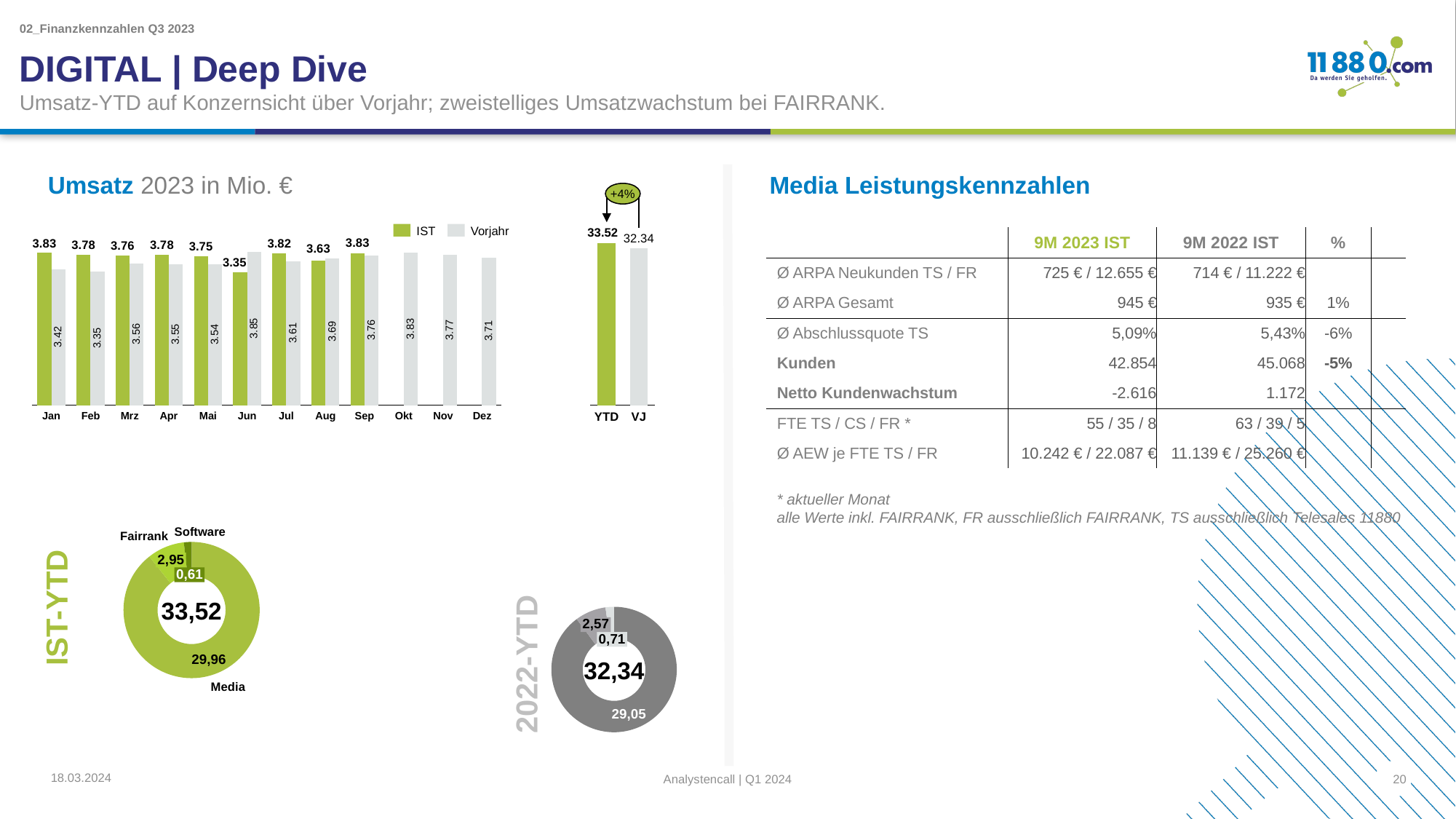

02_Finanzkennzahlen Q3 2023
DIGITAL | Deep Dive
Umsatz-YTD auf Konzernsicht über Vorjahr; zweistelliges Umsatzwachstum bei FAIRRANK.
Umsatz 2023 in Mio. €
Media Leistungskennzahlen
+4%

### Chart

| Category |  |
|---|---|
IST
Vorjahr

|  | 9M 2023 IST | 9M 2022 IST | % |  |
| --- | --- | --- | --- | --- |
| Ø ARPA Neukunden TS / FR | 725 € / 12.655 € | 714 € / 11.222 € |  |  |
| Ø ARPA Gesamt | 945 € | 935 € | 1% |  |
| Ø Abschlussquote TS | 5,09% | 5,43% | -6% |  |
| Kunden | 42.854 | 45.068 | -5% |  |
| Netto Kundenwachstum | -2.616 | 1.172 |  |  |
| FTE TS / CS / FR \* | 55 / 35 / 8 | 63 / 39 / 5 |  |  |
| Ø AEW je FTE TS / FR | 10.242 € / 22.087 € | 11.139 € / 25.260 € |  |  |

### Chart

| Category |  |  |
|---|---|---|
Jan
Feb
Mrz
Apr
Mai
Jun
Jul
Aug
Sep
Okt
Nov
Dez
YTD
VJ
* aktueller Monat
alle Werte inkl. FAIRRANK, FR ausschließlich FAIRRANK, TS ausschließlich Telesales 11880

Software
Fairrank

### Chart

| Category |  |
|---|---|
2,95
0,61
IST-YTD
33,52

### Chart

| Category |  |
|---|---|
2,57
0,71
2022-YTD
29,96
32,34
Media
29,05